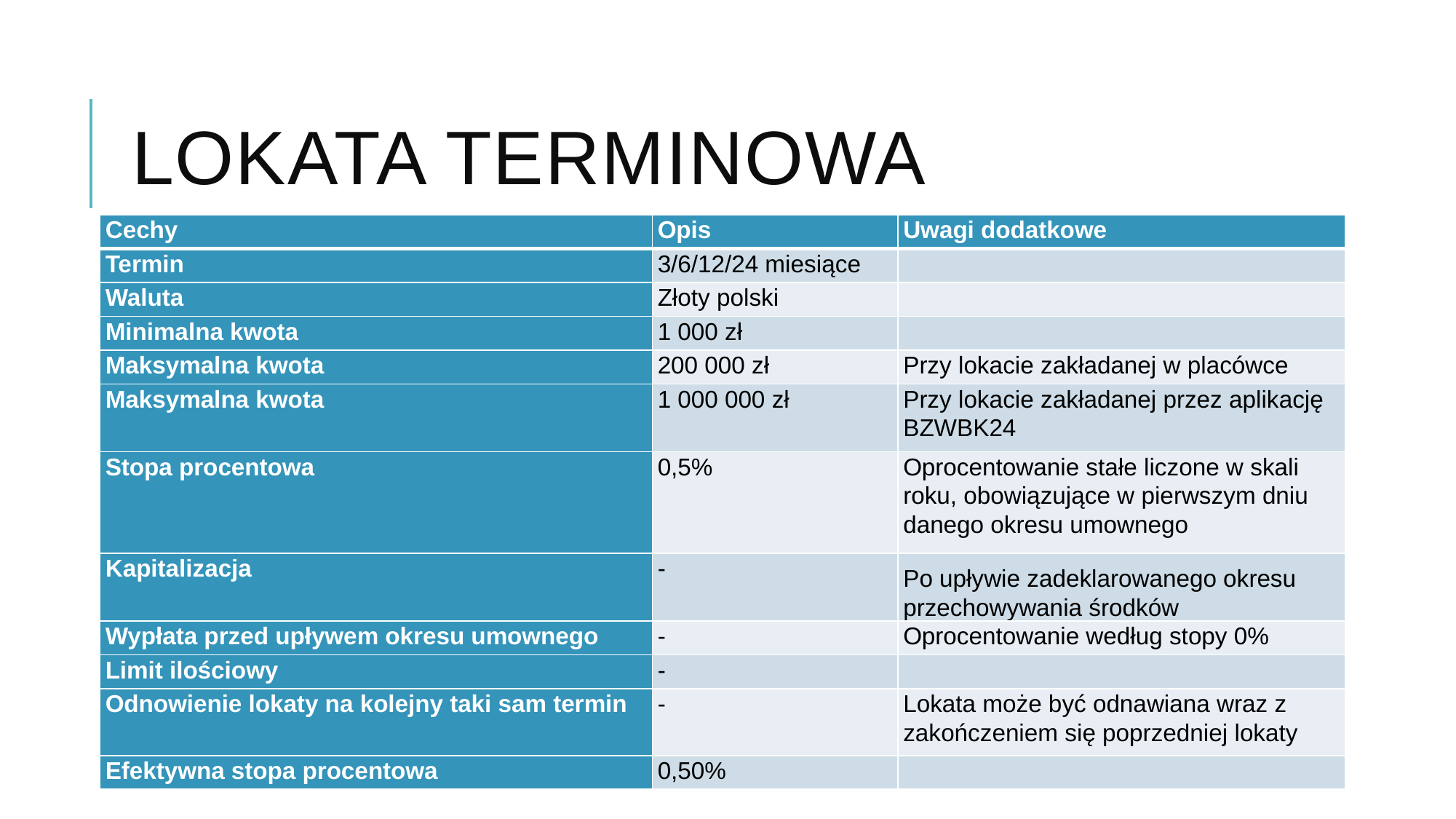

# Lokata terminowa
| Cechy | Opis | Uwagi dodatkowe |
| --- | --- | --- |
| Termin | 3/6/12/24 miesiące |  |
| Waluta | Złoty polski |  |
| Minimalna kwota | 1 000 zł |  |
| Maksymalna kwota | 200 000 zł | Przy lokacie zakładanej w placówce |
| Maksymalna kwota | 1 000 000 zł | Przy lokacie zakładanej przez aplikację BZWBK24 |
| Stopa procentowa | 0,5% | Oprocentowanie stałe liczone w skali roku, obowiązujące w pierwszym dniu danego okresu umownego |
| Kapitalizacja | - | Po upływie zadeklarowanego okresu przechowywania środków |
| Wypłata przed upływem okresu umownego | - | Oprocentowanie według stopy 0% |
| Limit ilościowy | - |  |
| Odnowienie lokaty na kolejny taki sam termin | - | Lokata może być odnawiana wraz z zakończeniem się poprzedniej lokaty |
| Efektywna stopa procentowa | 0,50% |  |